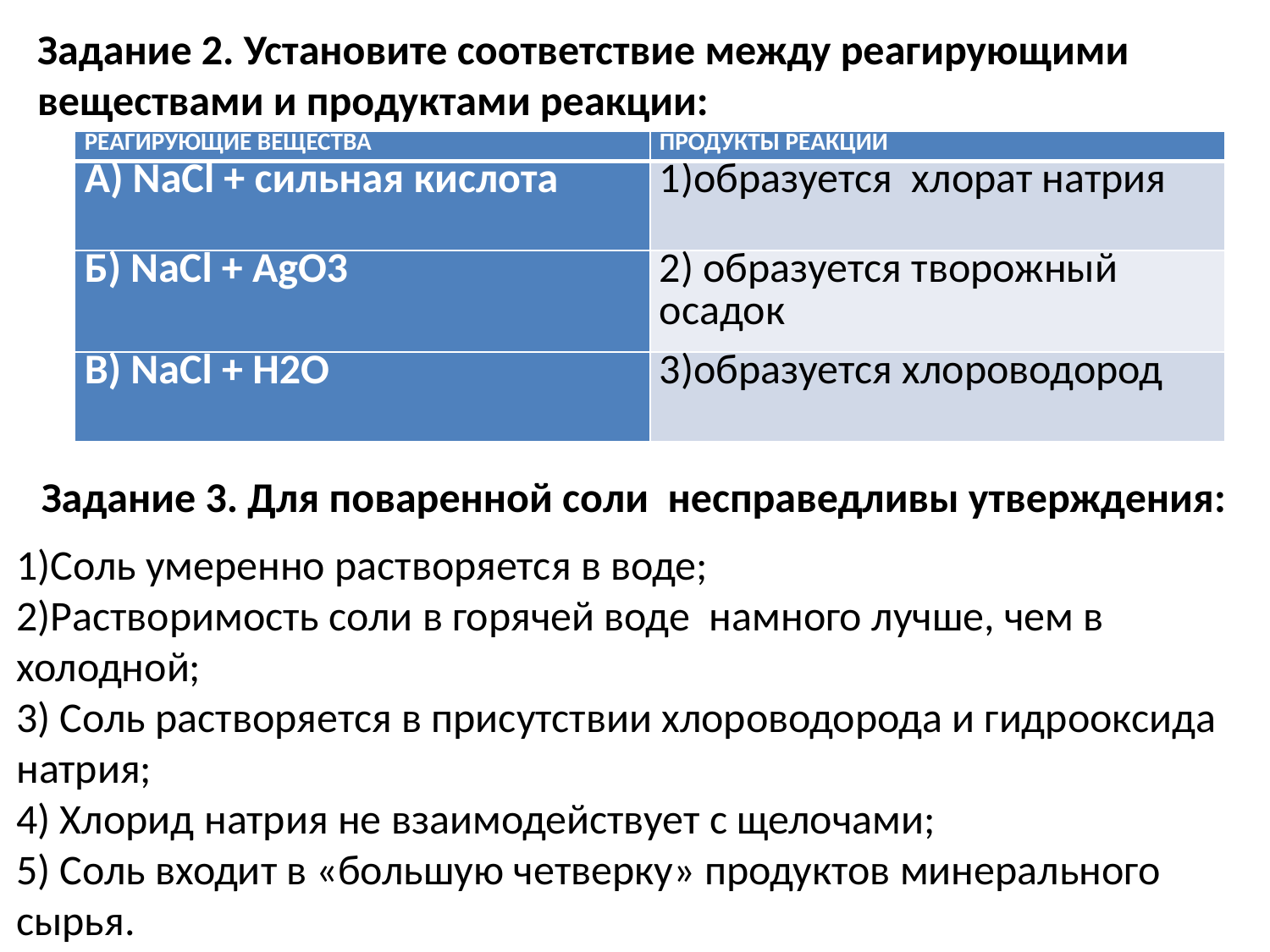

Задание 2. Установите соответствие между реагирующими веществами и продуктами реакции:
| РЕАГИРУЮЩИЕ ВЕЩЕСТВА | ПРОДУКТЫ РЕАКЦИИ |
| --- | --- |
| А) NaCl + сильная кислота | 1)образуется хлорат натрия |
| Б) NaCl + AgO3 | 2) образуется творожный осадок |
| B) NaCl + H2O | 3)образуется хлороводород |
Задание 3. Для поваренной соли  несправедливы утверждения:
1)Соль умеренно растворяется в воде;
2)Растворимость соли в горячей воде  намного лучше, чем в холодной;
3) Соль растворяется в присутствии хлороводорода и гидрооксида натрия;
4) Хлорид натрия не взаимодействует с щелочами;
5) Соль входит в «большую четверку» продуктов минерального сырья.